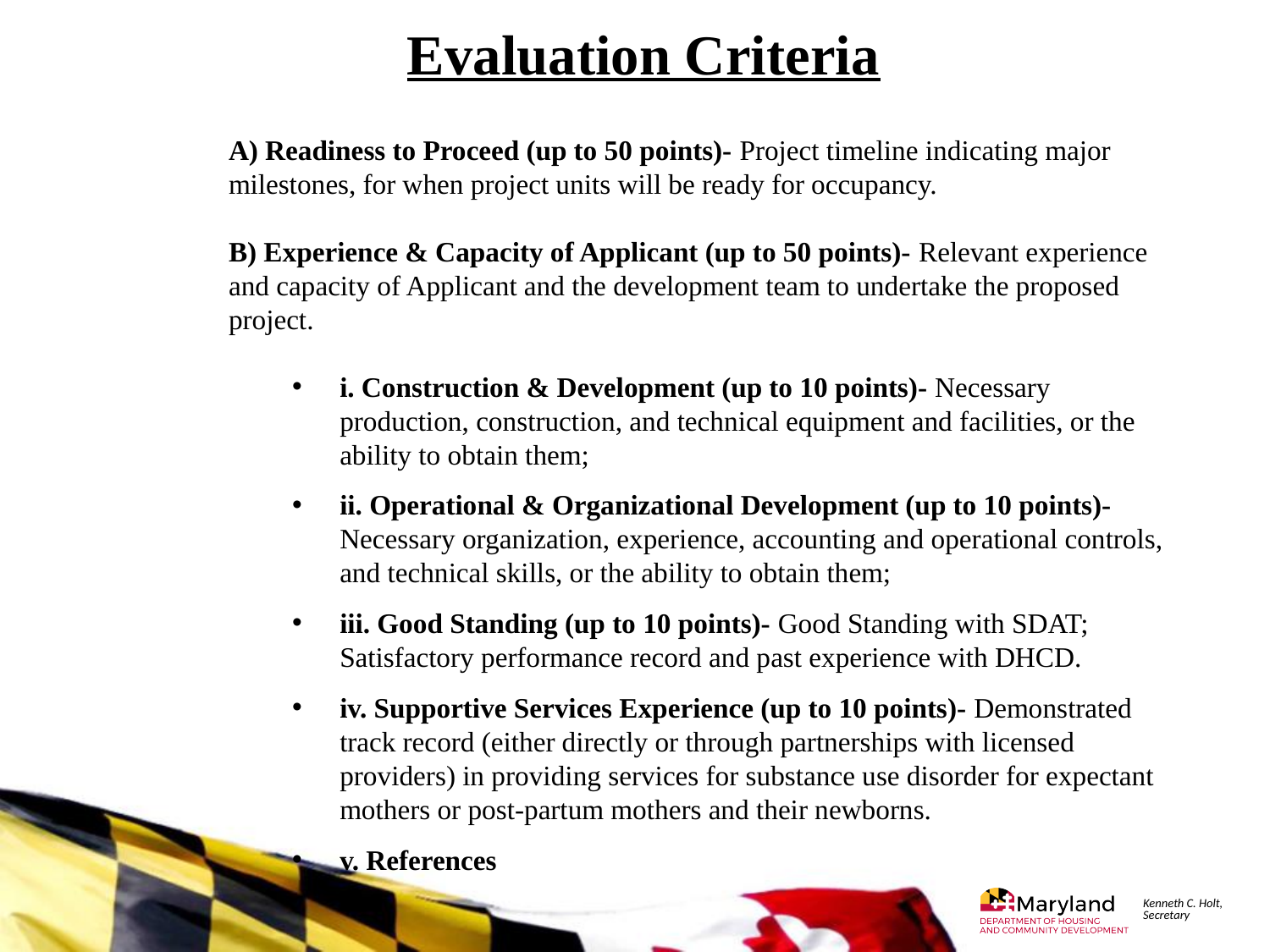

Evaluation Criteria

A) Readiness to Proceed (up to 50 points)- Project timeline indicating major milestones, for when project units will be ready for occupancy.

B) Experience & Capacity of Applicant (up to 50 points)- Relevant experience and capacity of Applicant and the development team to undertake the proposed project.

i. Construction & Development (up to 10 points)- Necessary production, construction, and technical equipment and facilities, or the ability to obtain them;

ii. Operational & Organizational Development (up to 10 points)- Necessary organization, experience, accounting and operational controls, and technical skills, or the ability to obtain them;

iii. Good Standing (up to 10 points)- Good Standing with SDAT; Satisfactory performance record and past experience with DHCD.

iv. Supportive Services Experience (up to 10 points)- Demonstrated track record (either directly or through partnerships with licensed providers) in providing services for substance use disorder for expectant mothers or post-partum mothers and their newborns.

v. References